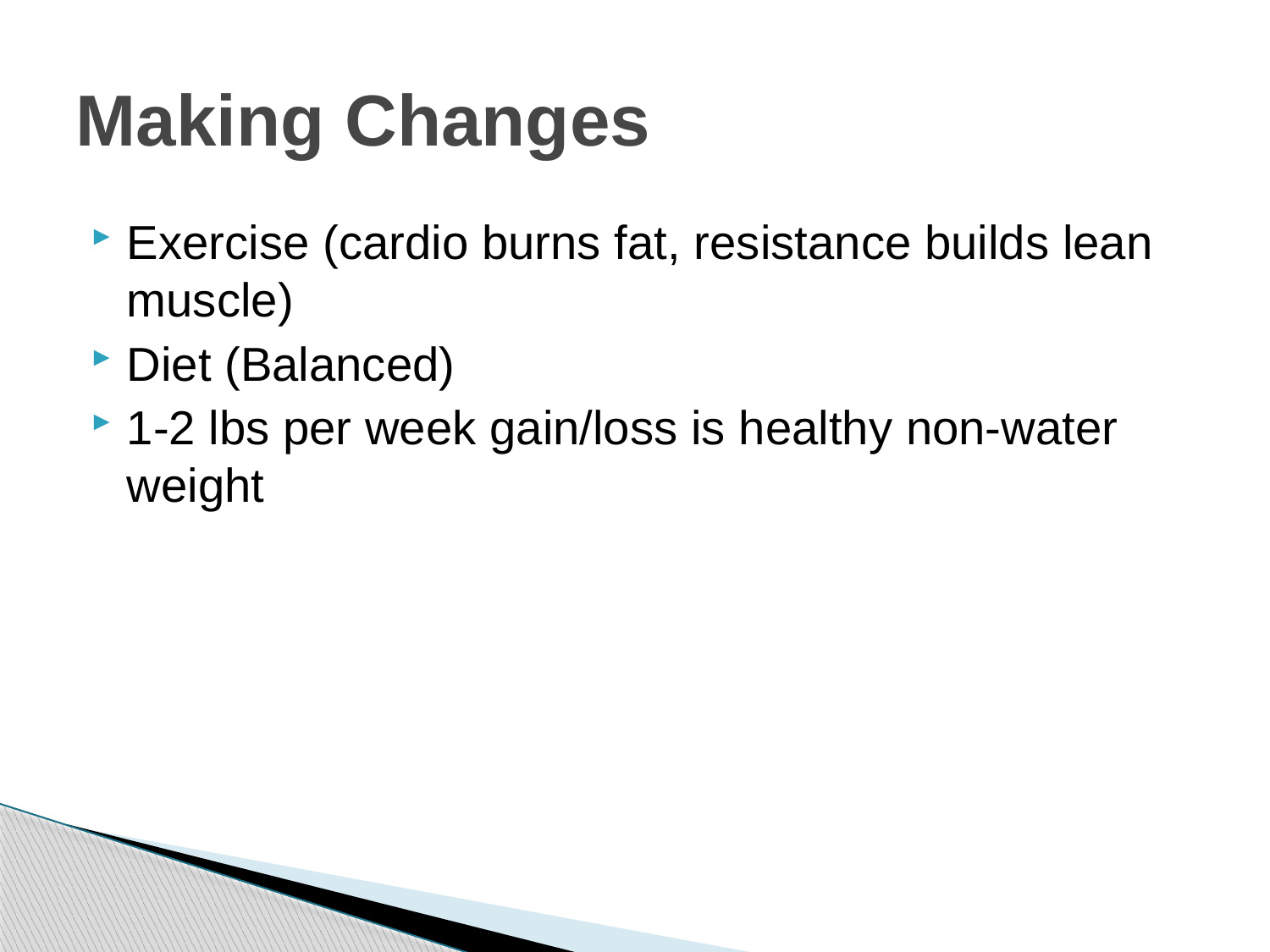

# Making Changes
Exercise (cardio burns fat, resistance builds lean muscle)
Diet (Balanced)
1-2 lbs per week gain/loss is healthy non-water weight